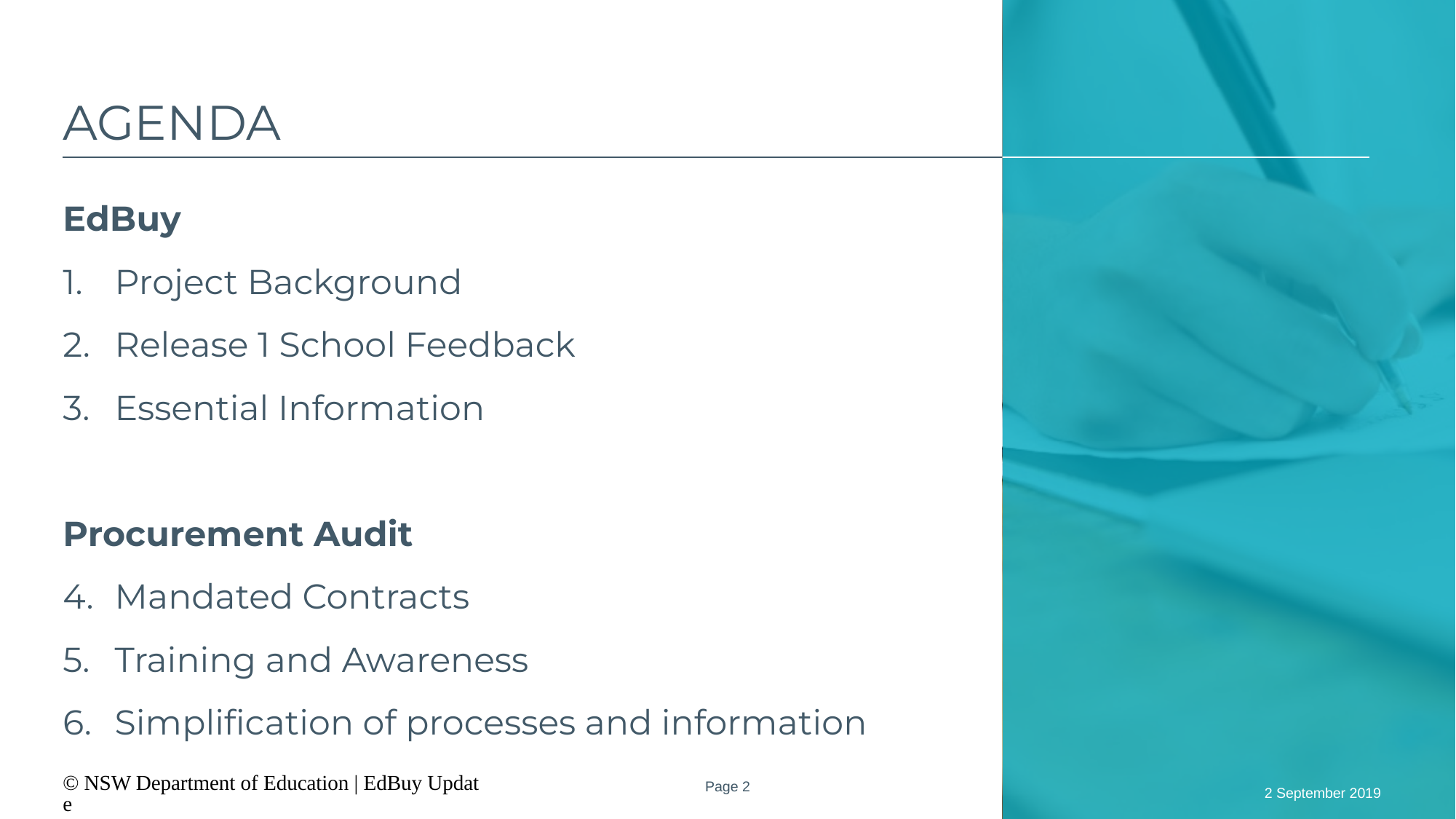

# agenda

EdBuy
Project Background
Release 1 School Feedback
Essential Information

Procurement Audit
Mandated Contracts
Training and Awareness
Simplification of processes and information
© NSW Department of Education | EdBuy Update
Page 2
2 September 2019